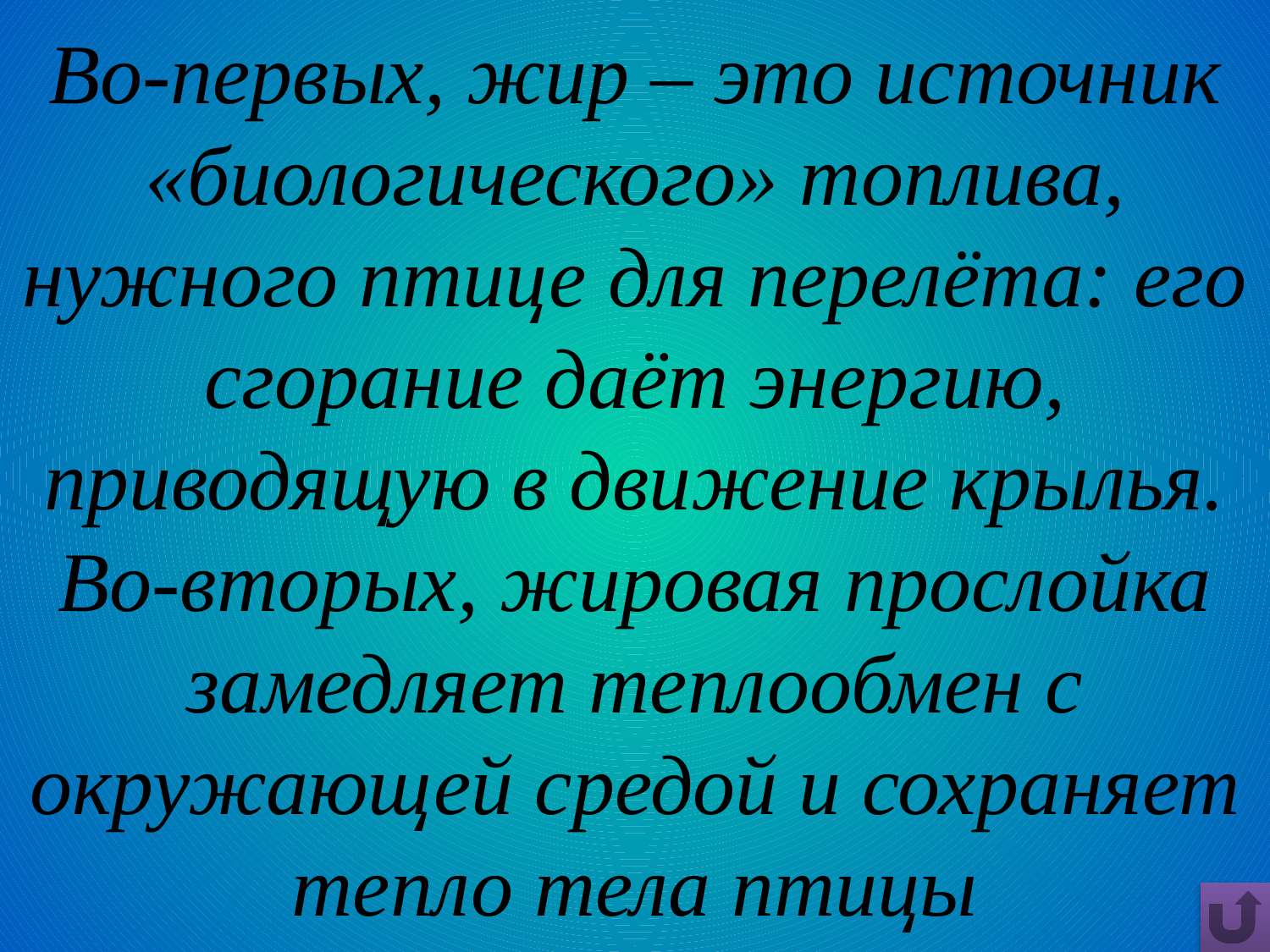

# Во-первых, жир – это источник «биологического» топлива, нужного птице для перелёта: его сгорание даёт энергию, приводящую в движение крылья. Во-вторых, жировая прослойка замедляет теплообмен с окружающей средой и сохраняет тепло тела птицы